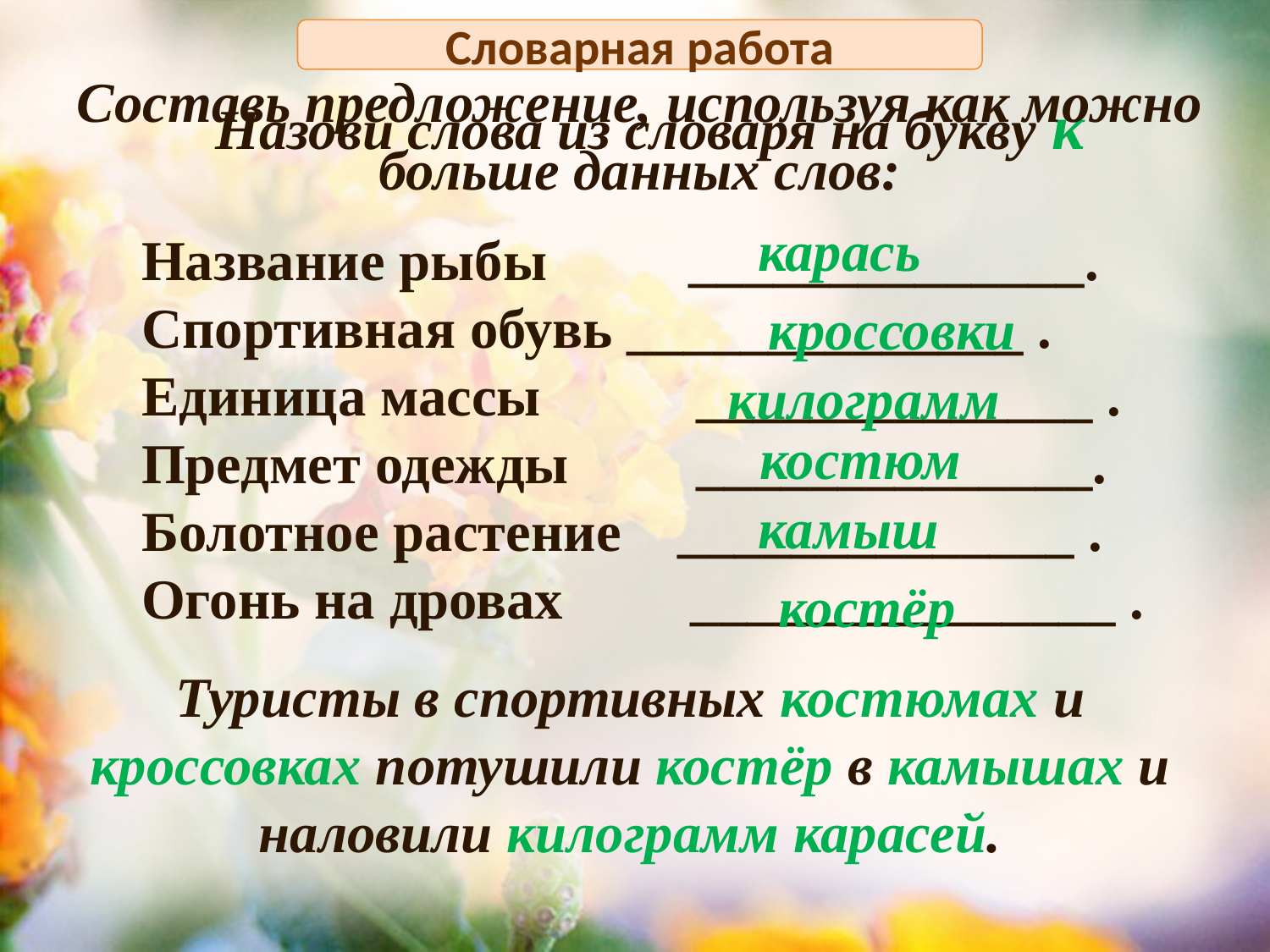

Словарная работа
Составь предложение, используя как можно больше данных слов:
Назови слова из словаря на букву к
карась
Название рыбы          ______________.
Спортивная обувь ______________ .
Единица массы           ______________ .
Предмет одежды         ______________.
Болотное растение    ______________ .
Огонь на дровах         _______________ .
кроссовки
килограмм
костюм
камыш
костёр
Туристы в спортивных костюмах и кроссовках потушили костёр в камышах и наловили килограмм карасей.